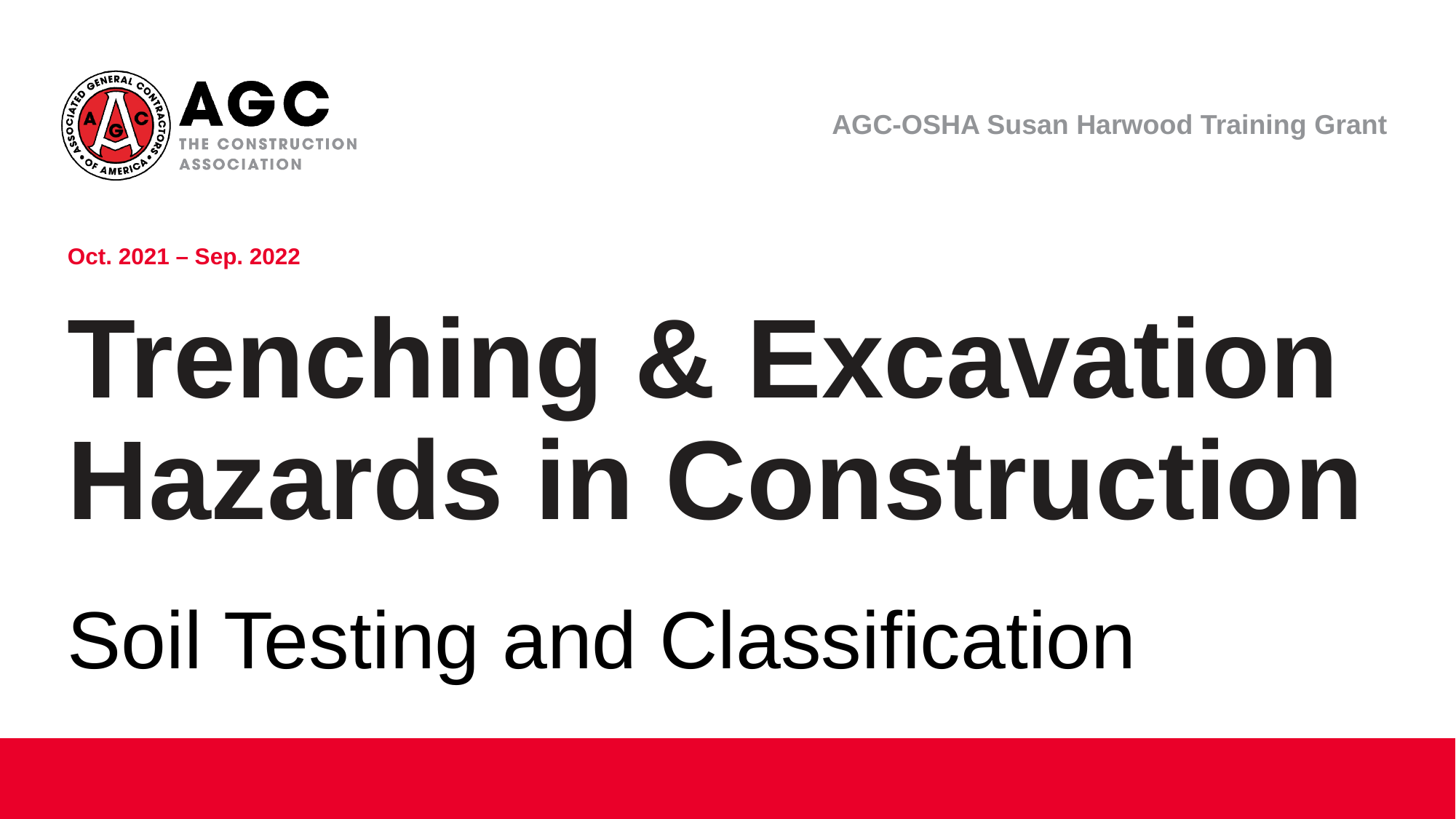

AGC-OSHA Susan Harwood Training Grant
Oct. 2021 – Sep. 2022
Trenching & Excavation Hazards in Construction

Soil Testing and Classification